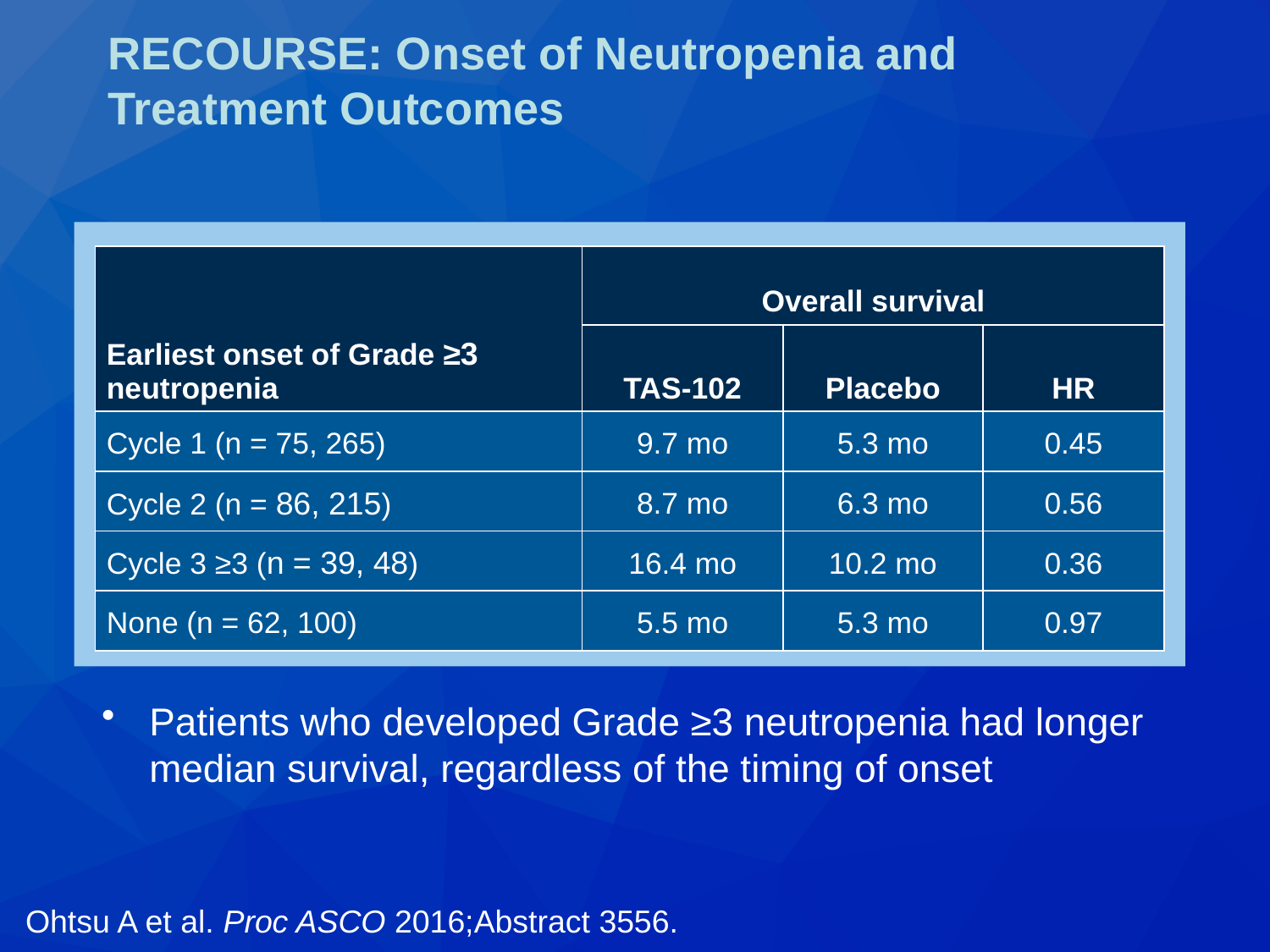

# RECOURSE: Onset of Neutropenia and Treatment Outcomes

| Earliest onset of Grade ≥3 neutropenia | Overall survival |  |  |
| --- | --- | --- | --- |
|  | TAS-102 | Placebo | HR |
| Cycle 1 (n = 75, 265) | 9.7 mo | 5.3 mo | 0.45 |
| Cycle 2 (n = 86, 215) | 8.7 mo | 6.3 mo | 0.56 |
| Cycle 3 ≥3 (n = 39, 48) | 16.4 mo | 10.2 mo | 0.36 |
| None (n = 62, 100) | 5.5 mo | 5.3 mo | 0.97 |
Patients who developed Grade ≥3 neutropenia had longer median survival, regardless of the timing of onset
Ohtsu A et al. Proc ASCO 2016;Abstract 3556.